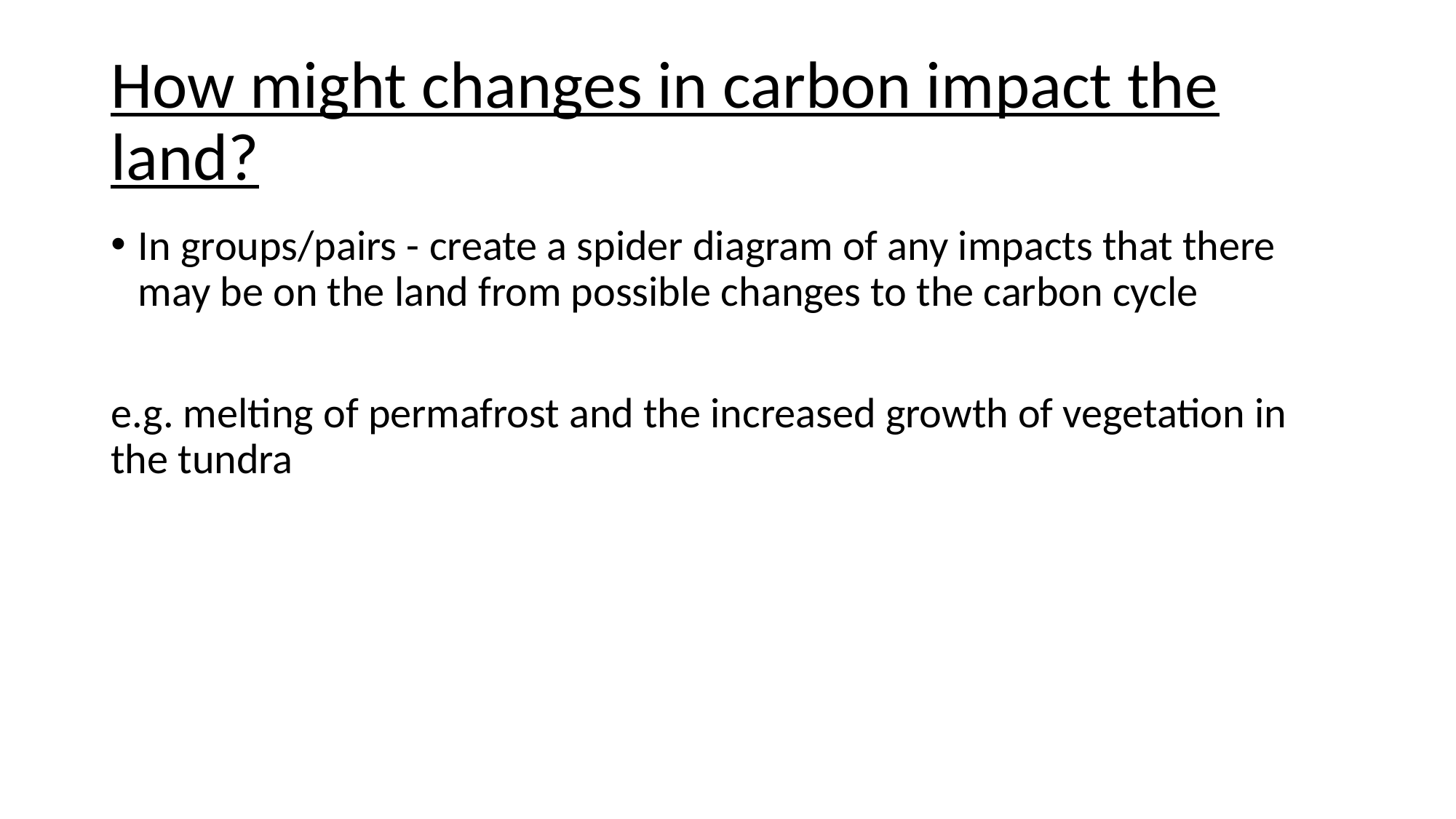

# How might changes in carbon impact the land?
In groups/pairs - create a spider diagram of any impacts that there may be on the land from possible changes to the carbon cycle

e.g. melting of permafrost and the increased growth of vegetation in the tundra